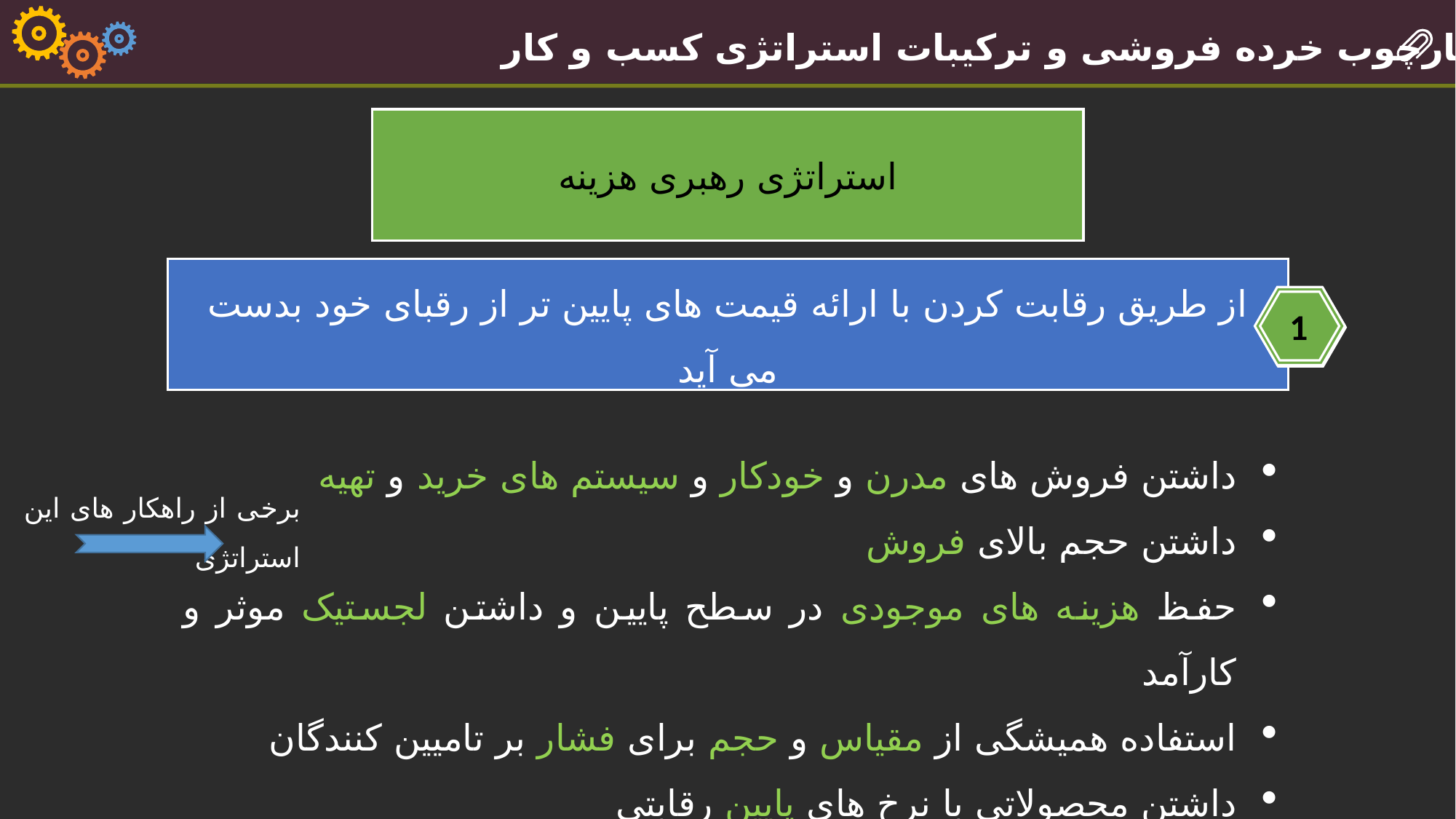

چارچوب خرده فروشی و ترکیبات استراتژی کسب و کار

استراتژی رهبری هزینه
از طریق رقابت کردن با ارائه قیمت های پایین تر از رقبای خود بدست می آید

1
داشتن فروش های مدرن و خودکار و سیستم های خرید و تهیه
داشتن حجم بالای فروش
حفظ هزینه های موجودی در سطح پایین و داشتن لجستیک موثر و کارآمد
استفاده همیشگی از مقیاس و حجم برای فشار بر تامیین کنندگان
داشتن محصولاتی با نرخ های پایین رقابتی
برخی از راهکار های این استراتژی